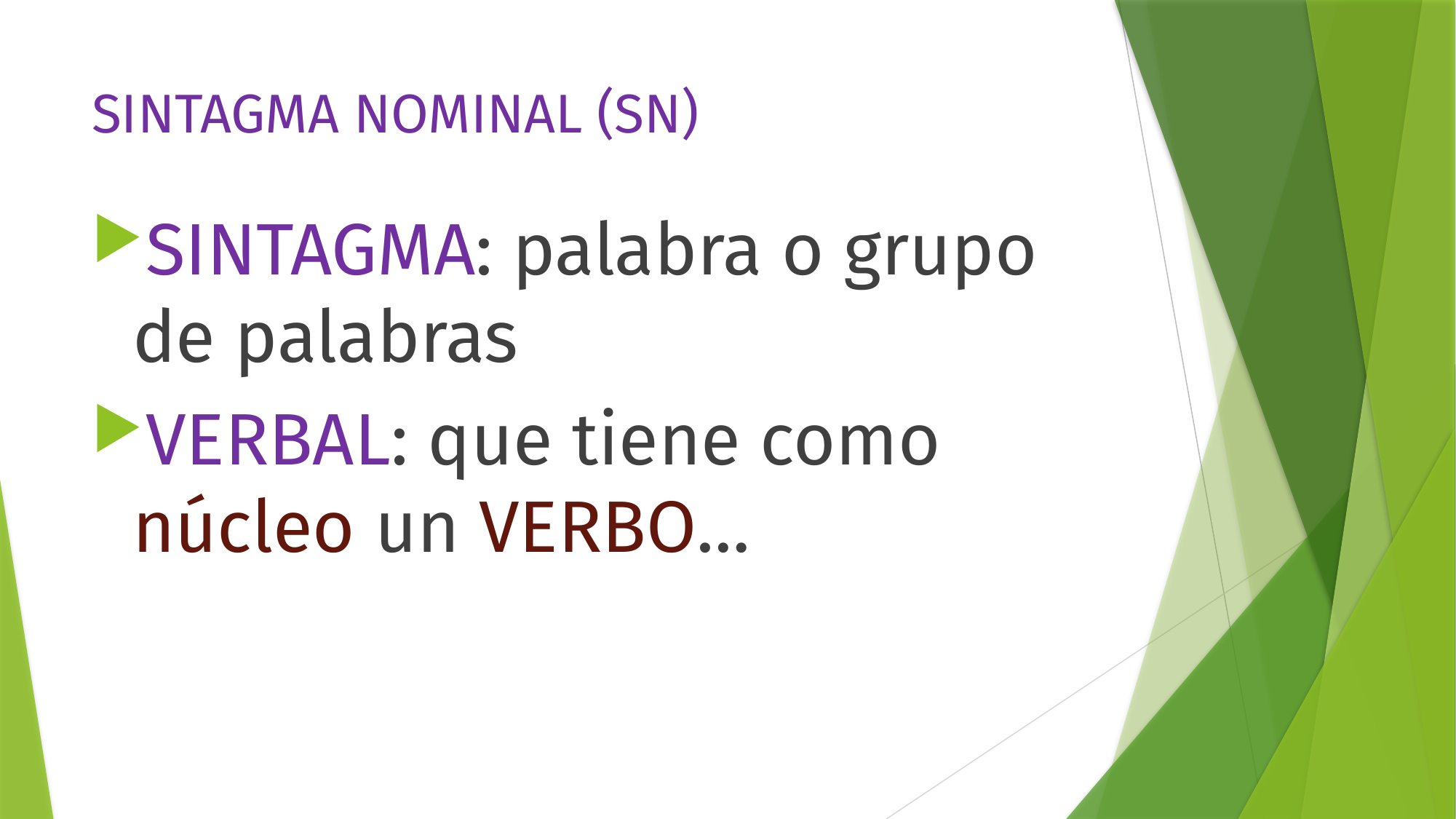

# SINTAGMA NOMINAL (SN)
SINTAGMA: palabra o grupo de palabras
VERBAL: que tiene como núcleo un VERBO…